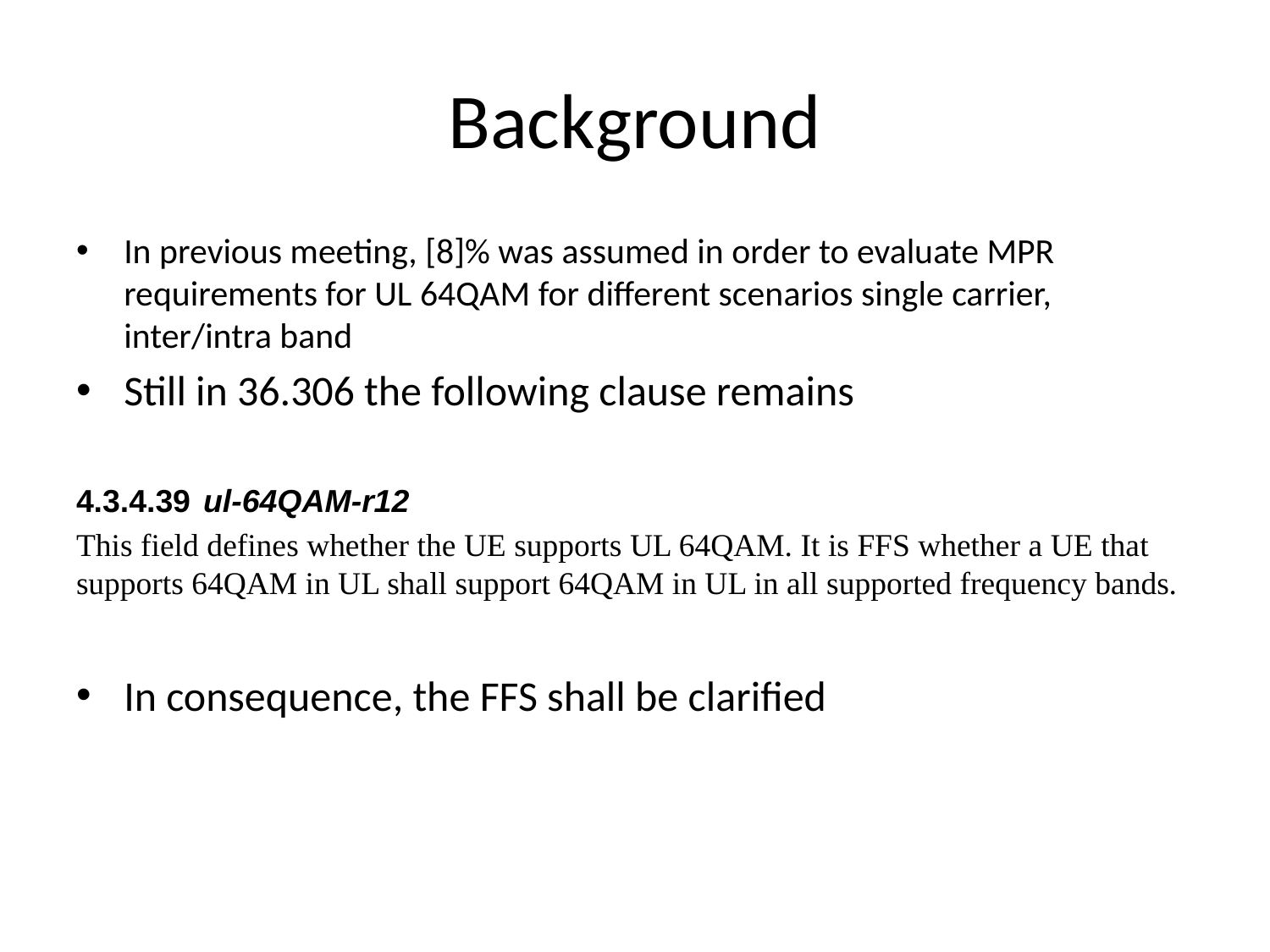

# Background
In previous meeting, [8]% was assumed in order to evaluate MPR requirements for UL 64QAM for different scenarios single carrier, inter/intra band
Still in 36.306 the following clause remains

4.3.4.39	ul-64QAM-r12
This field defines whether the UE supports UL 64QAM. It is FFS whether a UE that supports 64QAM in UL shall support 64QAM in UL in all supported frequency bands.

In consequence, the FFS shall be clarified